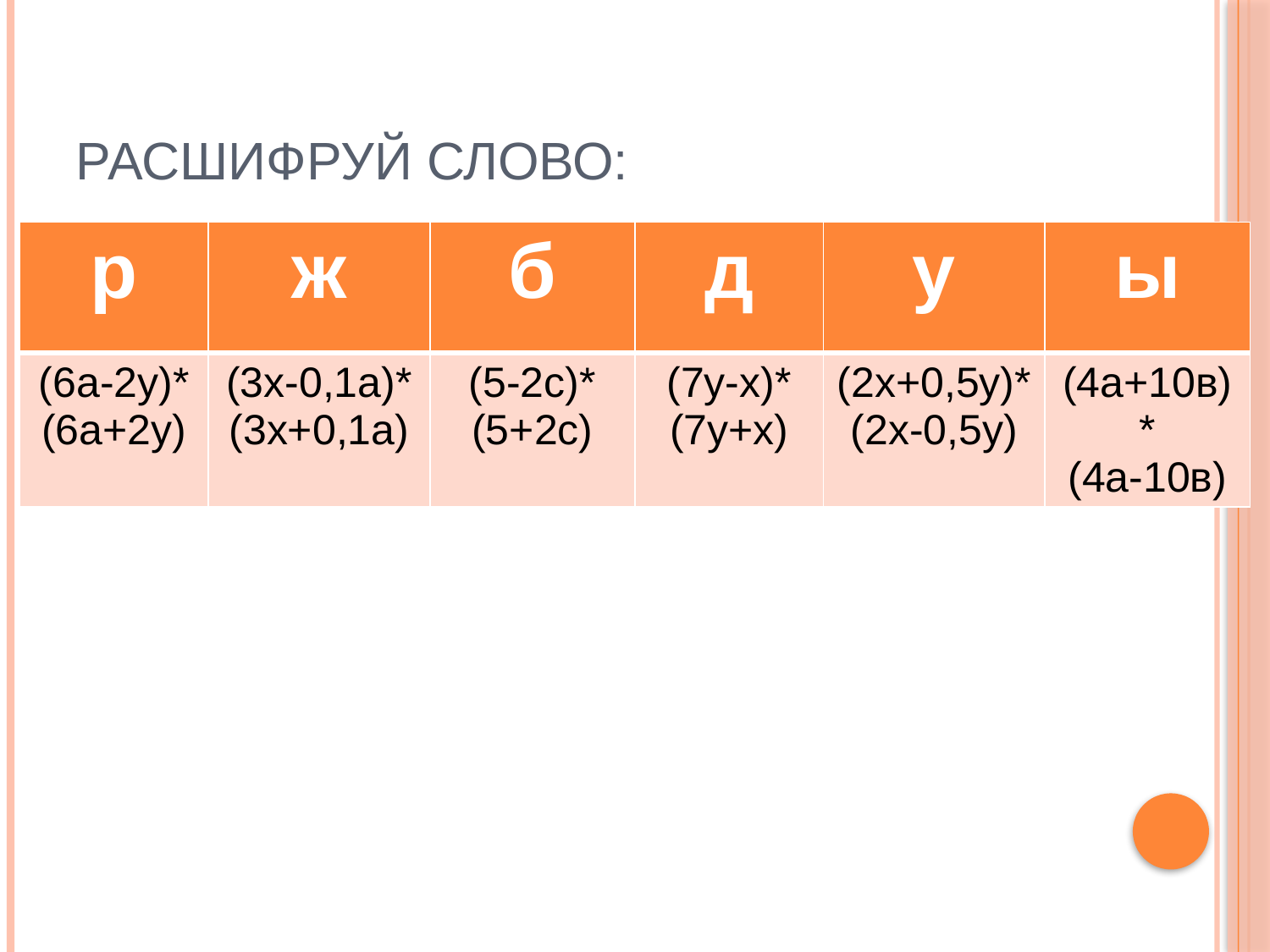

# Расшифруй слово:
| р | ж | б | д | у | ы |
| --- | --- | --- | --- | --- | --- |
| (6а-2у)\* (6а+2у) | (3х-0,1а)\* (3х+0,1а) | (5-2с)\* (5+2с) | (7у-х)\* (7у+х) | (2х+0,5у)\* (2х-0,5у) | (4а+10в)\* (4а-10в) |